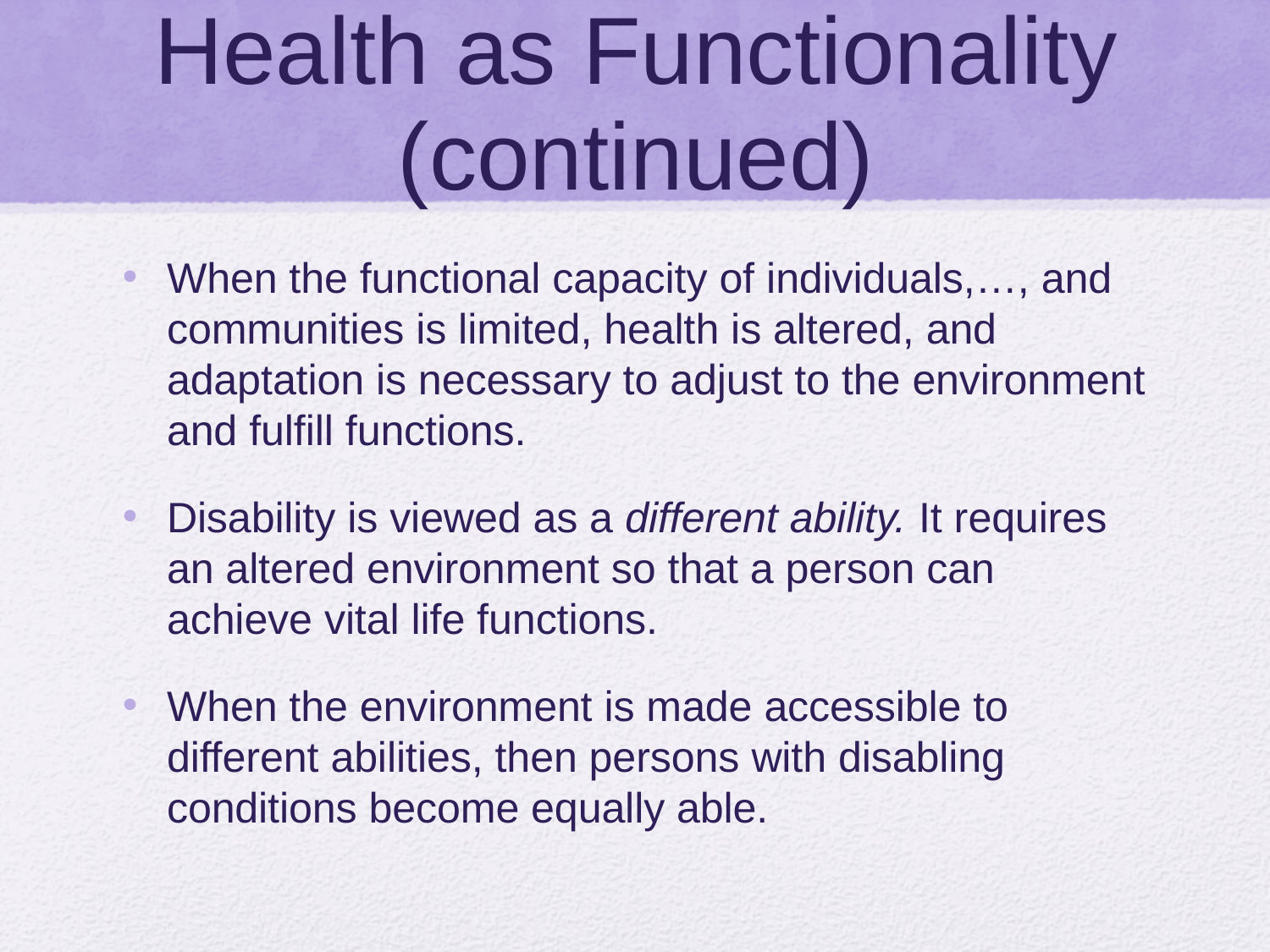

# Health as Functionality (continued)
When the functional capacity of individuals,…, and communities is limited, health is altered, and adaptation is necessary to adjust to the environment and fulfill functions.
Disability is viewed as a different ability. It requires an altered environment so that a person can achieve vital life functions.
When the environment is made accessible to different abilities, then persons with disabling conditions become equally able.